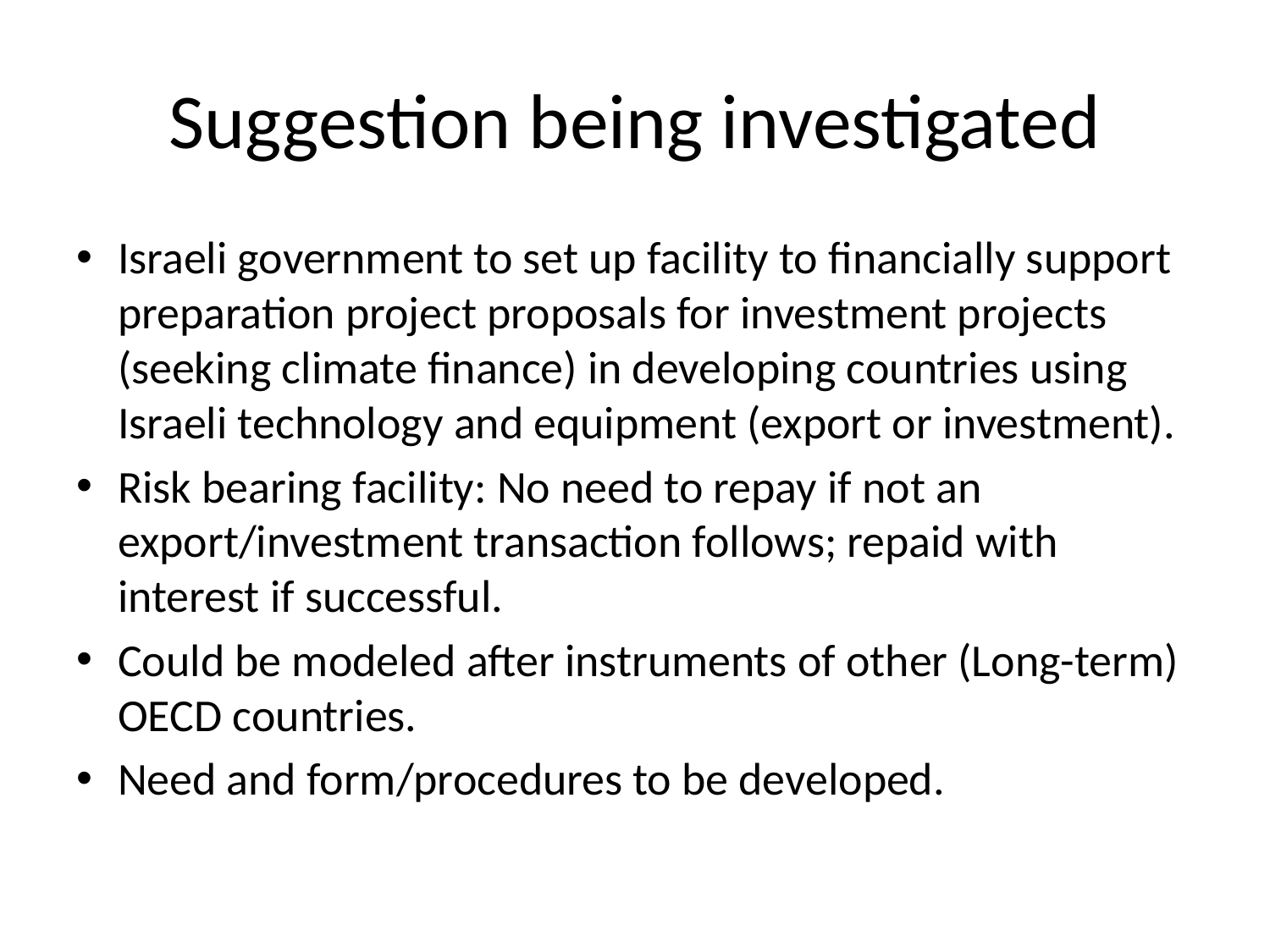

# Suggestion being investigated
Israeli government to set up facility to financially support preparation project proposals for investment projects (seeking climate finance) in developing countries using Israeli technology and equipment (export or investment).
Risk bearing facility: No need to repay if not an export/investment transaction follows; repaid with interest if successful.
Could be modeled after instruments of other (Long-term) OECD countries.
Need and form/procedures to be developed.